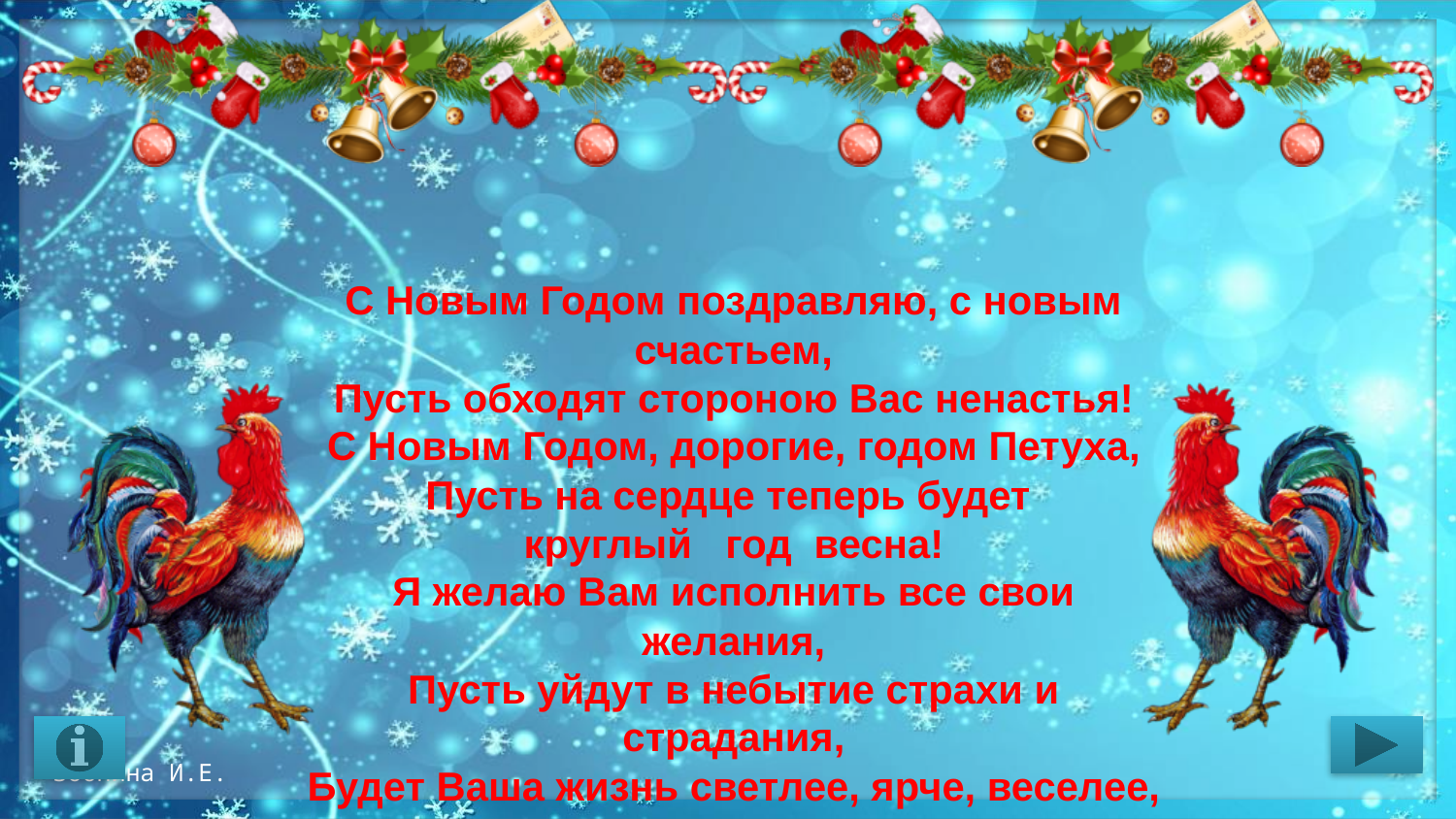

С Новым Годом поздравляю, с новым счастьем,
Пусть обходят стороною Вас ненастья!
С Новым Годом, дорогие, годом Петуха,
Пусть на сердце теперь будет
круглый   год  весна!
Я желаю Вам исполнить все свои желания,
Пусть уйдут в небытие страхи и страдания,
Будет Ваша жизнь светлее, ярче, веселее,
Ну, а рядом будут люди, в мире  всех   роднее!